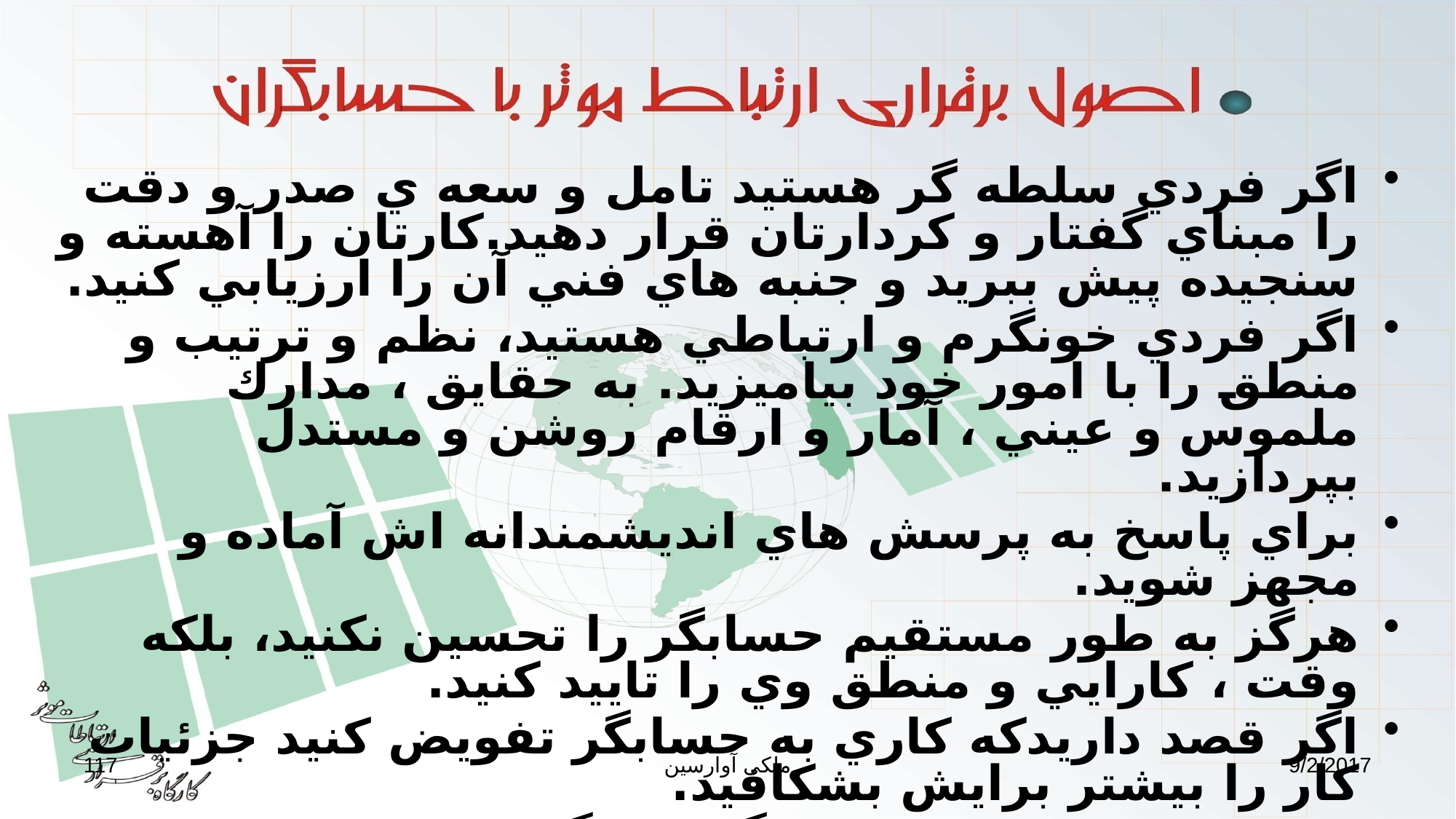

اگر فردي سلطه گر هستيد تامل و سعه ي صدر و دقت را مبناي گفتار و كردارتان قرار دهيد.كارتان را آهسته و سنجيده پيش ببريد و جنبه هاي فني آن را ارزيابي كنيد.
اگر فردي خونگرم و ارتباطي هستيد، نظم و ترتيب و منطق را با امور خود بياميزيد. به حقايق ، مدارك ملموس و عيني ، آمار و ارقام روشن و مستدل بپردازيد.
براي پاسخ به پرسش هاي انديشمندانه اش آماده و مجهز شويد.
هرگز به طور مستقيم حسابگر را تحسين نكنيد، بلكه وقت ، كارايي و منطق وي را تاييد كنيد.
اگر قصد داريدكه كاري به حسابگر تفويض كنيد جزئيات كار را بيشتر برايش بشكافيد.
براي رفع اختلاف با حسابگر ، هرگز بر روي نكات بي اهميت و پيش پا افتاده بحث و مجادله نكنيد.
117
ملکی آوارسین
9/2/2017